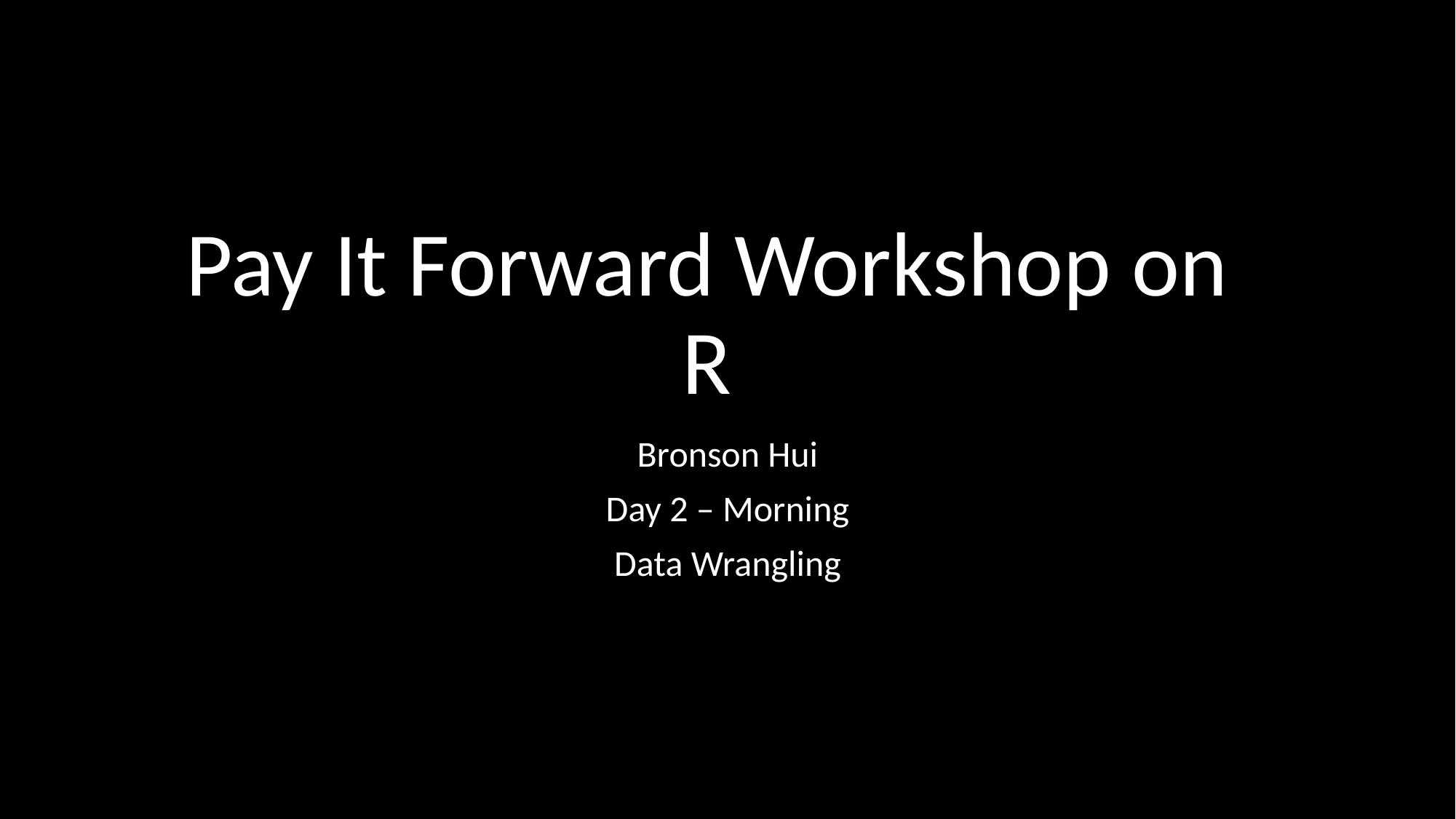

# Pay It Forward Workshop on R
Bronson Hui
Day 2 – Morning
Data Wrangling